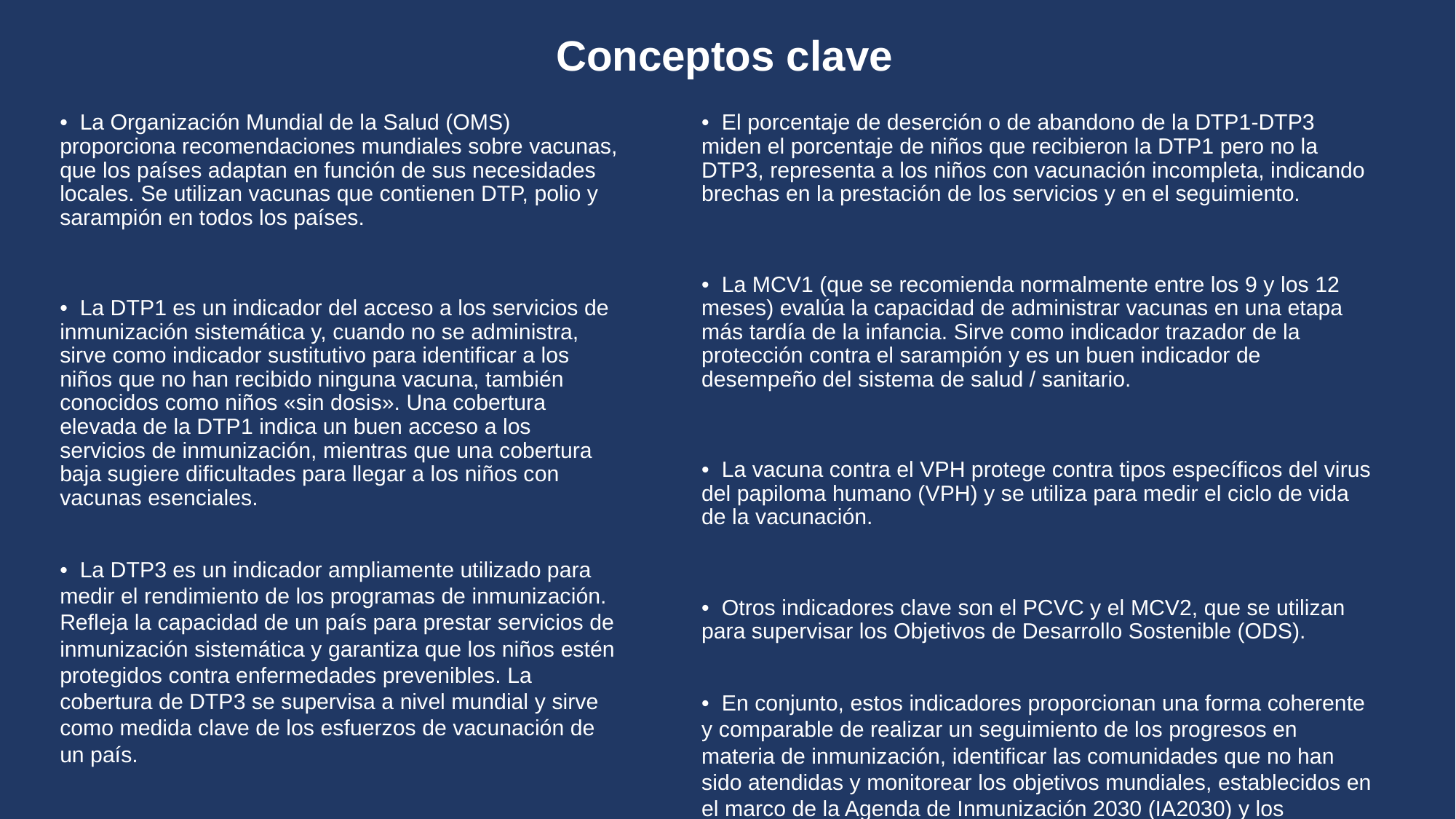

# Conceptos clave
•  La Organización Mundial de la Salud (OMS) proporciona recomendaciones mundiales sobre vacunas, que los países adaptan en función de sus necesidades locales. Se utilizan vacunas que contienen DTP, polio y sarampión en todos los países.

•  La DTP1 es un indicador del acceso a los servicios de inmunización sistemática y, cuando no se administra, sirve como indicador sustitutivo para identificar a los niños que no han recibido ninguna vacuna, también conocidos como niños «sin dosis». Una cobertura elevada de la DTP1 indica un buen acceso a los servicios de inmunización, mientras que una cobertura baja sugiere dificultades para llegar a los niños con vacunas esenciales.

•  La DTP3 es un indicador ampliamente utilizado para medir el rendimiento de los programas de inmunización. Refleja la capacidad de un país para prestar servicios de inmunización sistemática y garantiza que los niños estén protegidos contra enfermedades prevenibles. La cobertura de DTP3 se supervisa a nivel mundial y sirve como medida clave de los esfuerzos de vacunación de un país.
•  El porcentaje de deserción o de abandono de la DTP1-DTP3 miden el porcentaje de niños que recibieron la DTP1 pero no la DTP3, representa a los niños con vacunación incompleta, indicando brechas en la prestación de los servicios y en el seguimiento.

•  La MCV1 (que se recomienda normalmente entre los 9 y los 12 meses) evalúa la capacidad de administrar vacunas en una etapa más tardía de la infancia. Sirve como indicador trazador de la protección contra el sarampión y es un buen indicador de desempeño del sistema de salud / sanitario.

•  La vacuna contra el VPH protege contra tipos específicos del virus del papiloma humano (VPH) y se utiliza para medir el ciclo de vida de la vacunación.

•  Otros indicadores clave son el PCVC y el MCV2, que se utilizan para supervisar los Objetivos de Desarrollo Sostenible (ODS).

•  En conjunto, estos indicadores proporcionan una forma coherente y comparable de realizar un seguimiento de los progresos en materia de inmunización, identificar las comunidades que no han sido atendidas y monitorear los objetivos mundiales, establecidos en el marco de la Agenda de Inmunización 2030 (IA2030) y los Objetivos de Desarrollo Sostenible (ODS).